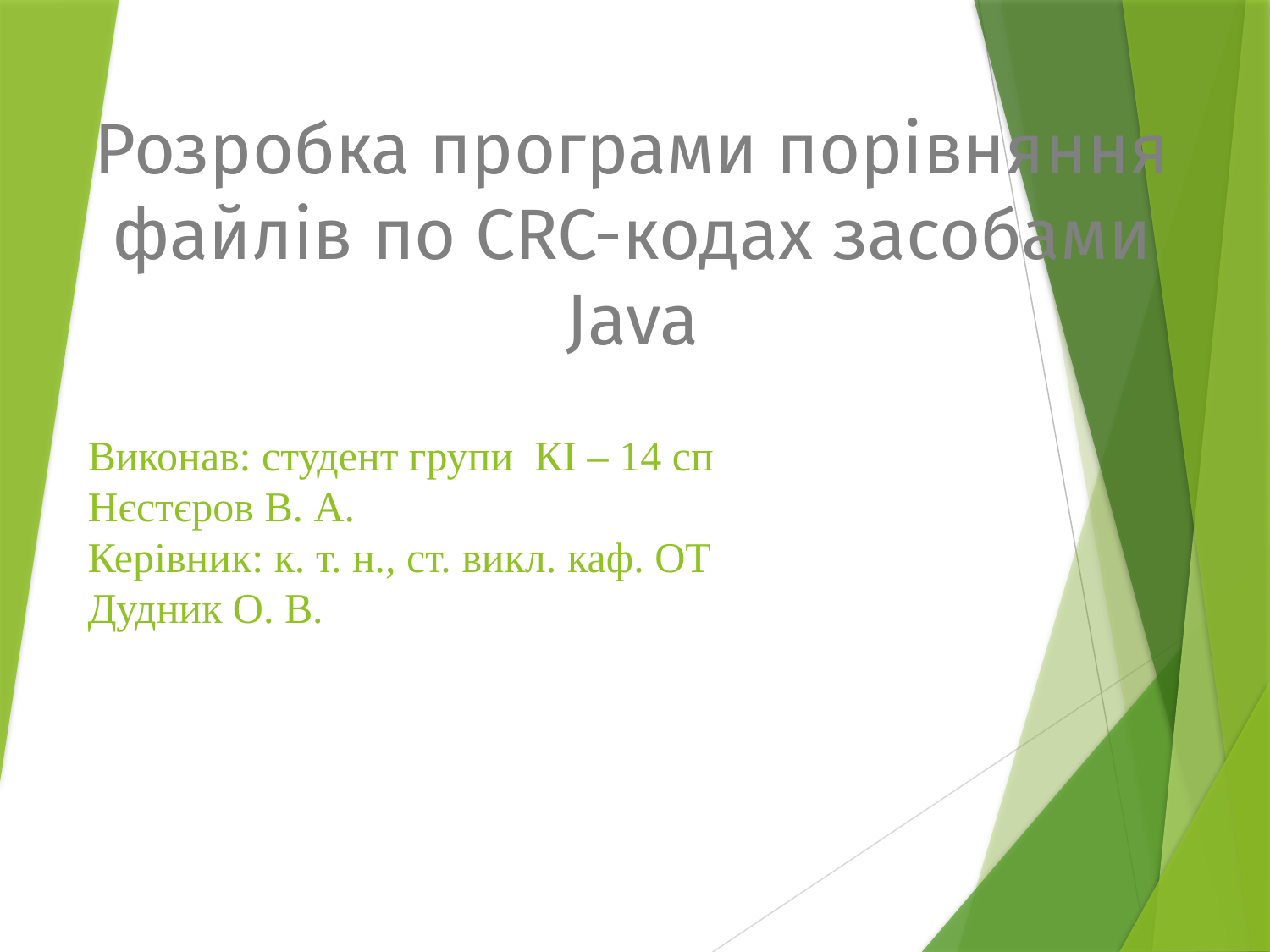

Розробка програми порівняння файлів по CRC-кодах засобами Java

# Виконав: студент групи  КІ – 14 сп Нєстєров В. А. Керівник: к. т. н., ст. викл. каф. ОТ Дудник О. В.